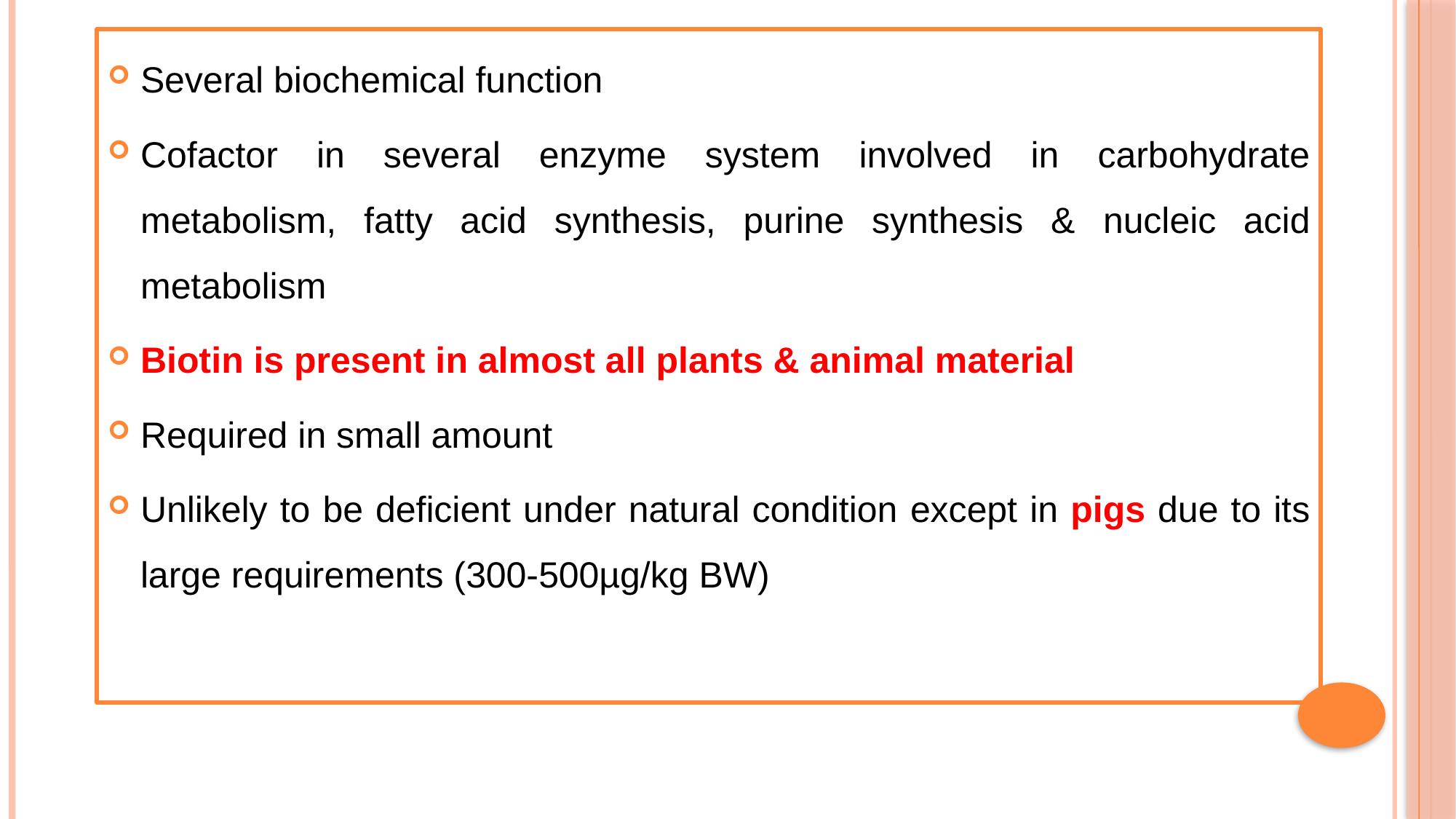

Several biochemical function
Cofactor in several enzyme system involved in carbohydrate metabolism, fatty acid synthesis, purine synthesis & nucleic acid metabolism
Biotin is present in almost all plants & animal material
Required in small amount
Unlikely to be deficient under natural condition except in pigs due to its large requirements (300-500µg/kg BW)